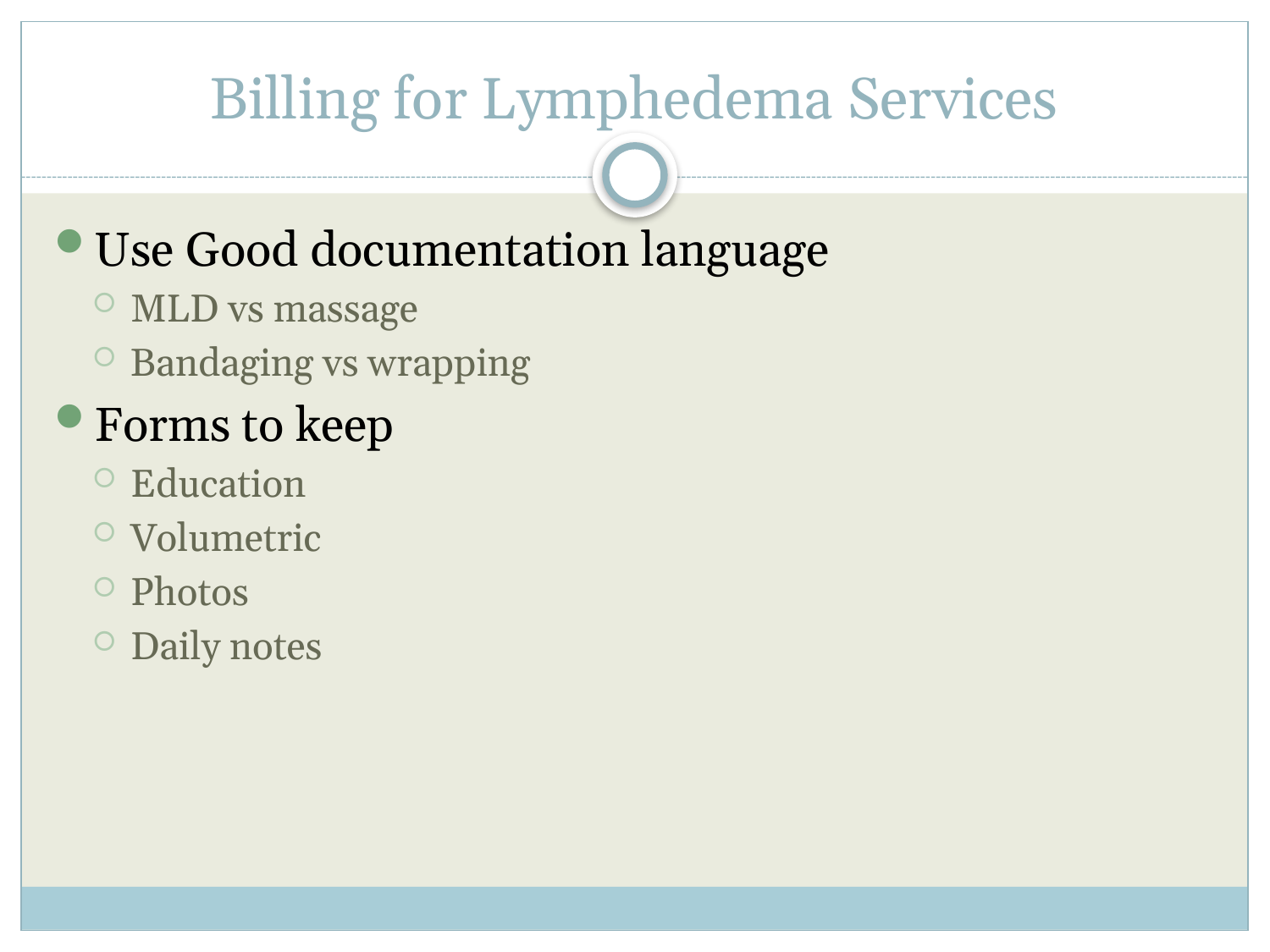

# Billing for Lymphedema Services
Use Good documentation language
MLD vs massage
Bandaging vs wrapping
Forms to keep
Education
Volumetric
Photos
Daily notes